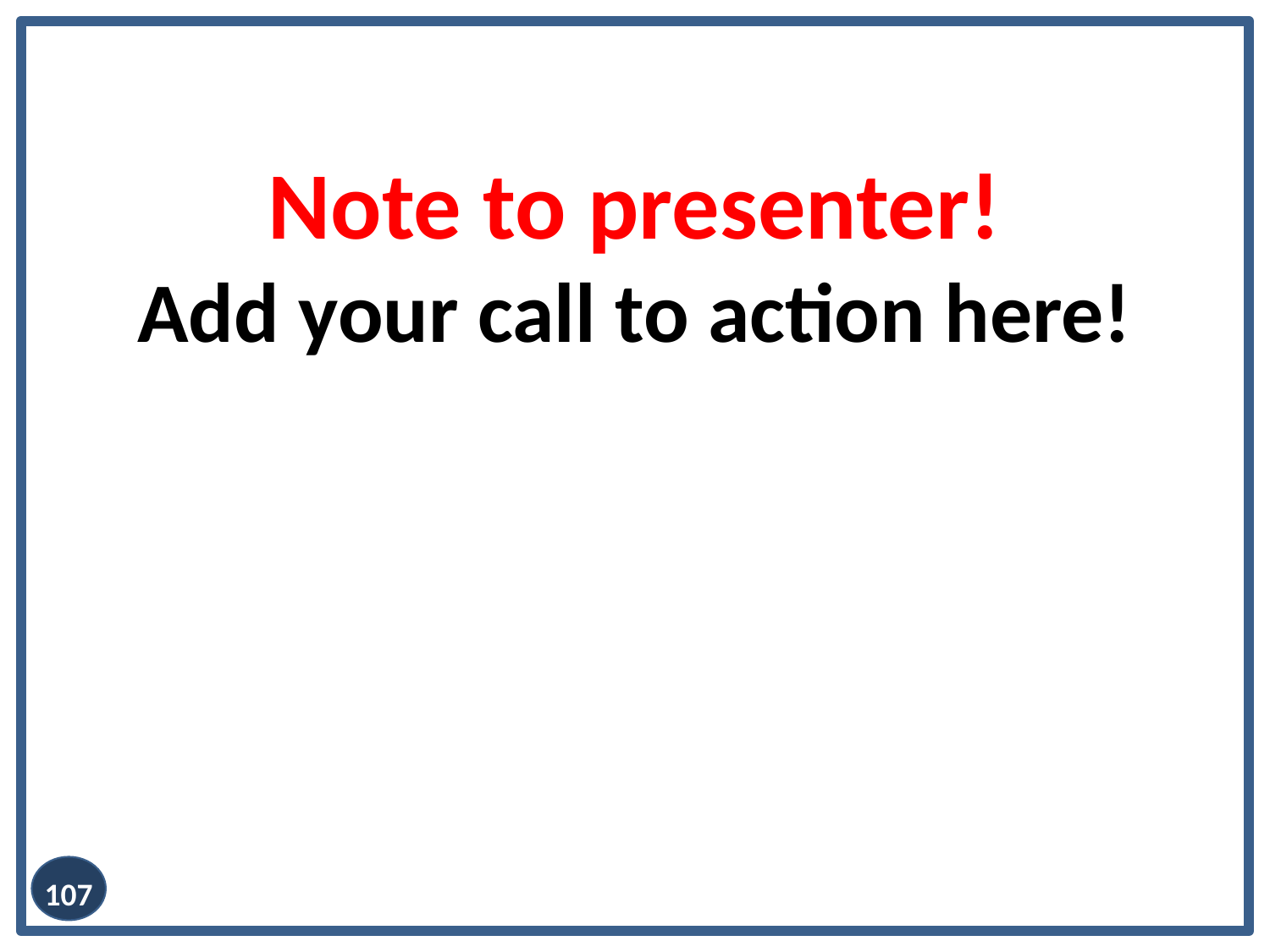

# Note to presenter! Add your call to action here!

107